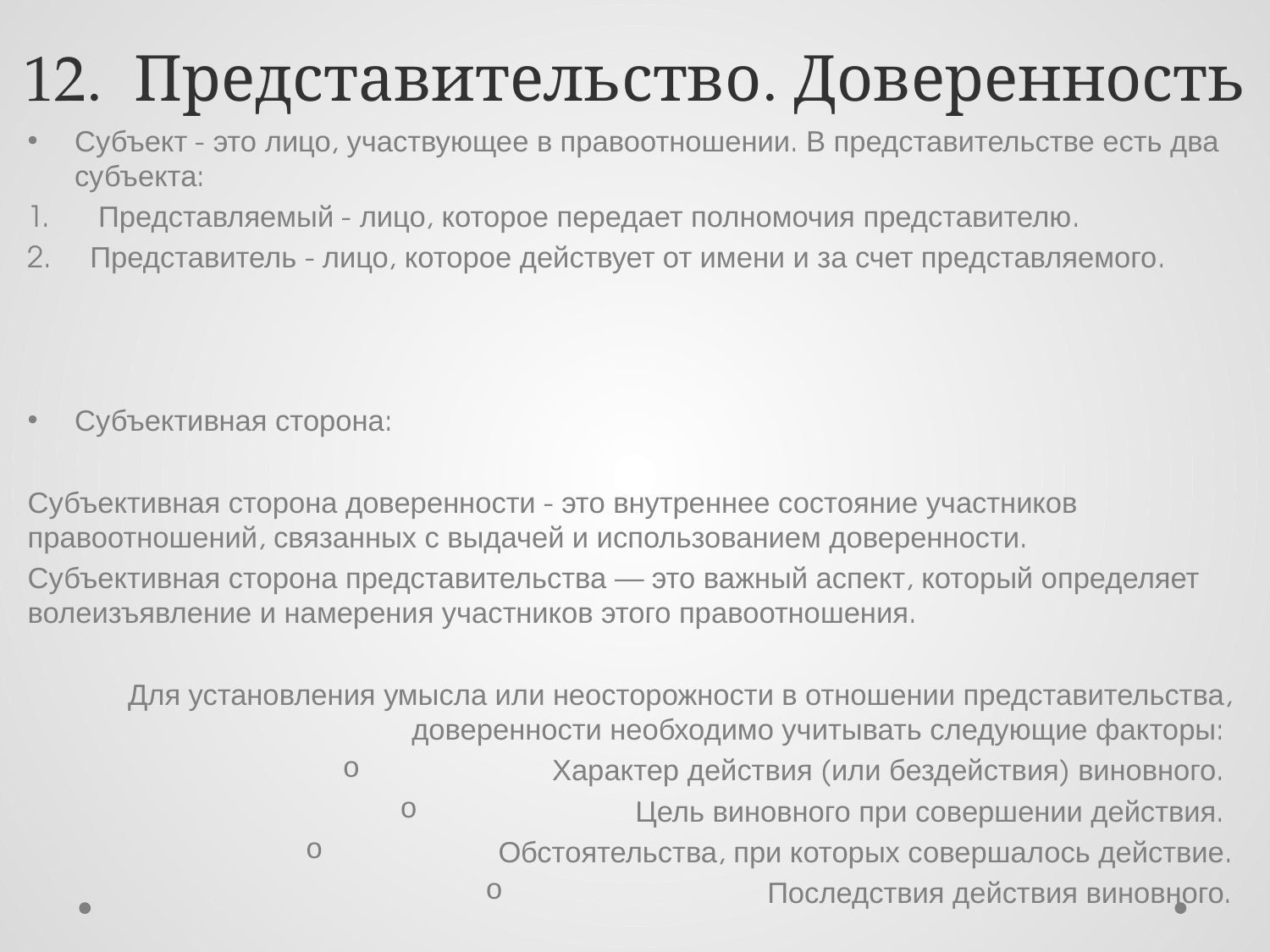

# 12.  Представительство. Доверенность
Субъект - это лицо, участвующее в правоотношении. В представительстве есть два субъекта:
 Представляемый - лицо, которое передает полномочия представителю.
Представитель - лицо, которое действует от имени и за счет представляемого.

Субъективная сторона:

Субъективная сторона доверенности - это внутреннее состояние участников правоотношений, связанных с выдачей и использованием доверенности.
Субъективная сторона представительства — это важный аспект, который определяет волеизъявление и намерения участников этого правоотношения.

Для установления умысла или неосторожности в отношении представительства, доверенности необходимо учитывать следующие факторы:
Характер действия (или бездействия) виновного.
Цель виновного при совершении действия.
Обстоятельства, при которых совершалось действие.
 Последствия действия виновного.